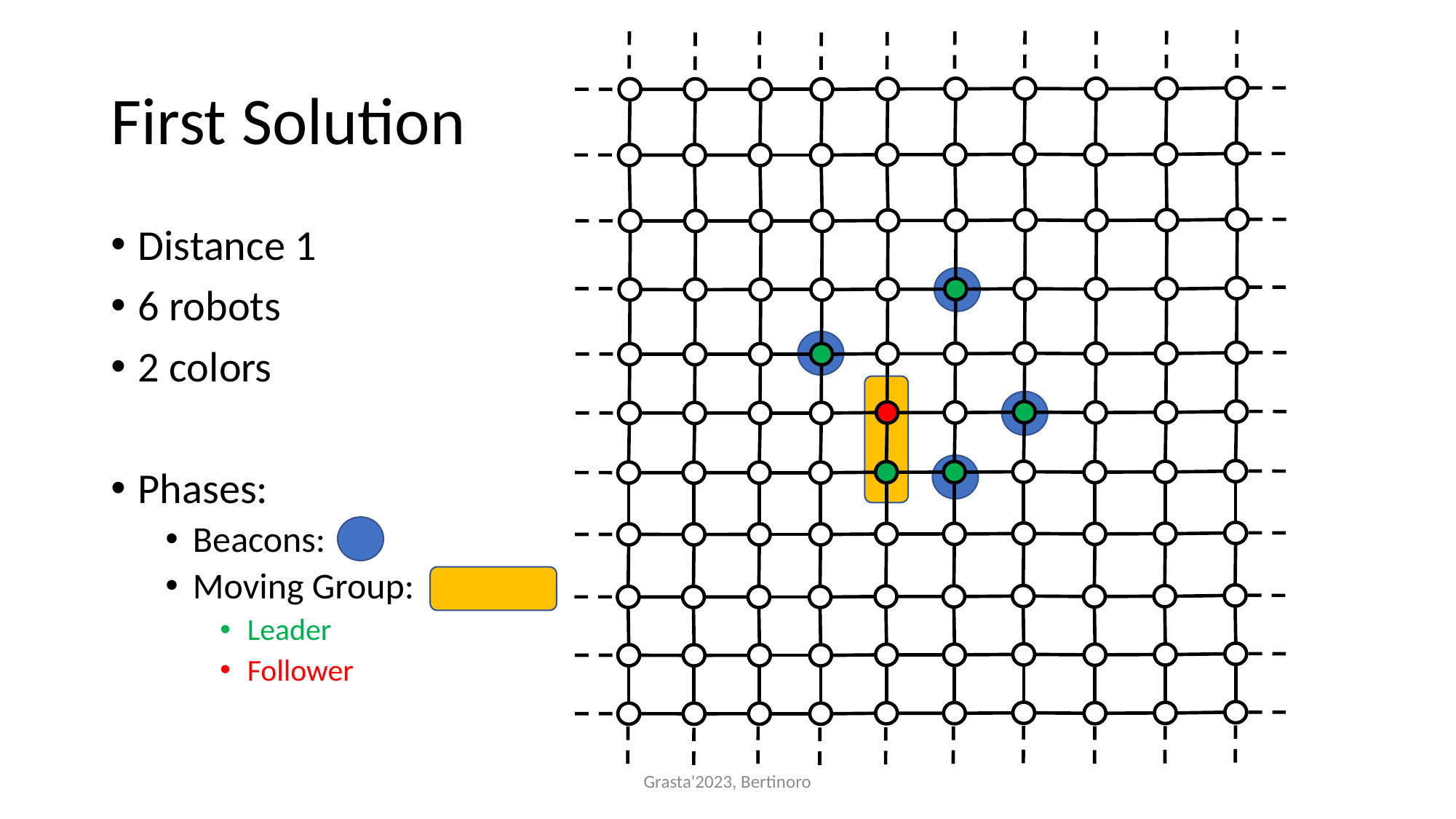

# First Solution
Distance 1
6 robots
2 colors

Phases:
Beacons:
Moving Group:
Leader
Follower

Grasta'2023, Bertinoro